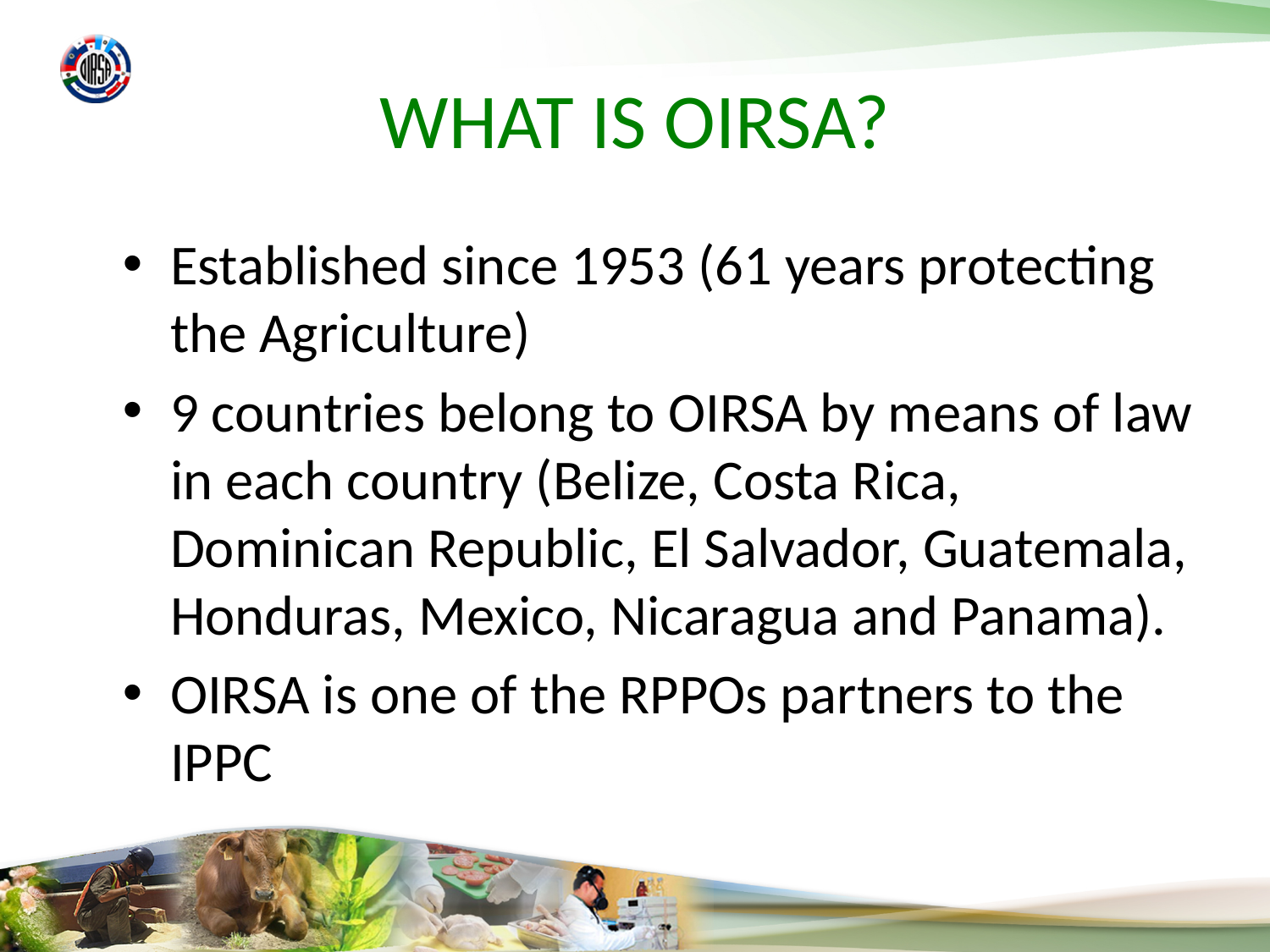

# WHAT IS OIRSA?
Established since 1953 (61 years protecting the Agriculture)
9 countries belong to OIRSA by means of law in each country (Belize, Costa Rica, Dominican Republic, El Salvador, Guatemala, Honduras, Mexico, Nicaragua and Panama).
OIRSA is one of the RPPOs partners to the IPPC